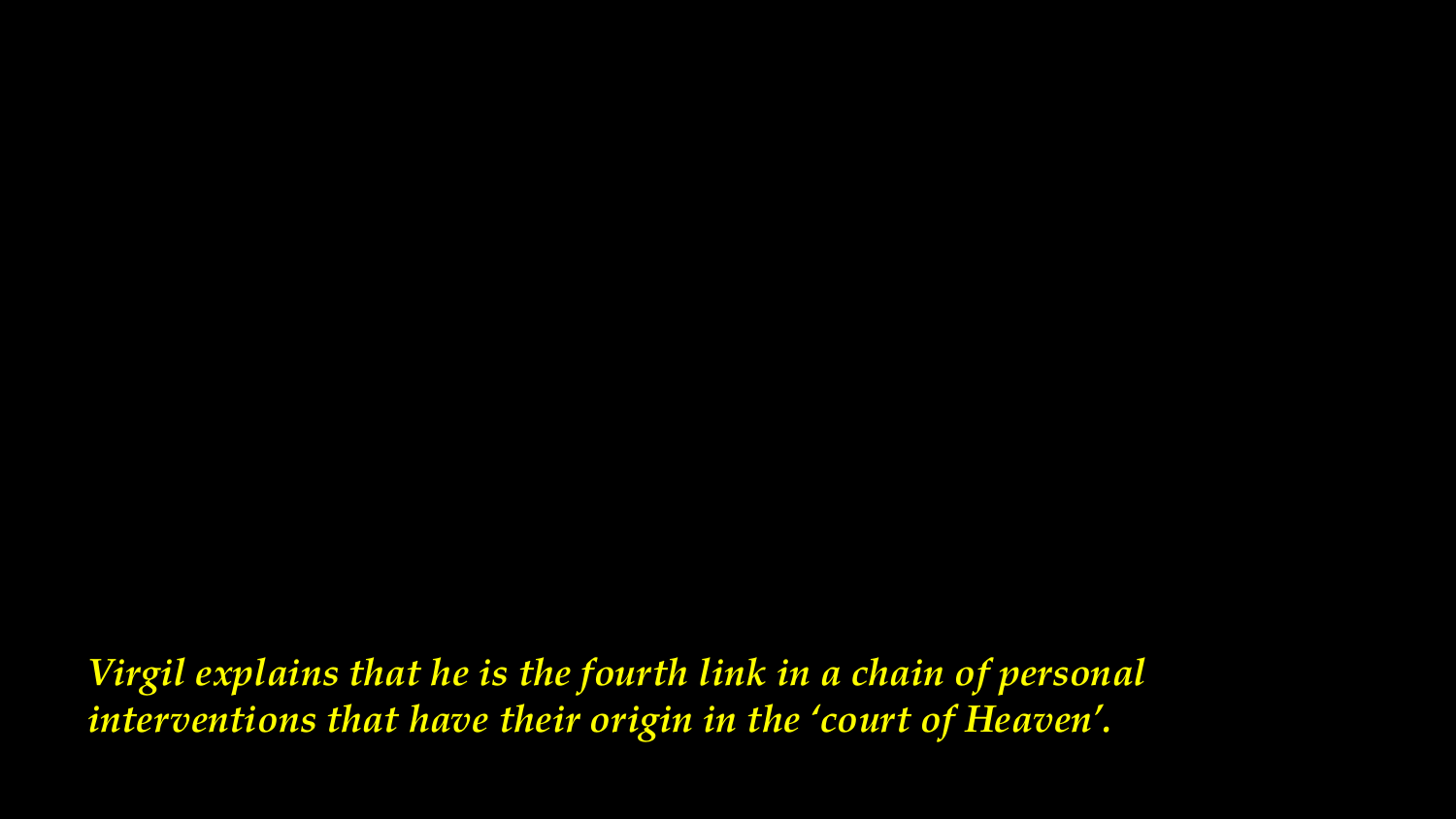

# Virgil explains that he is the fourth link in a chain of personal interventions that have their origin in the ‘court of Heaven’.